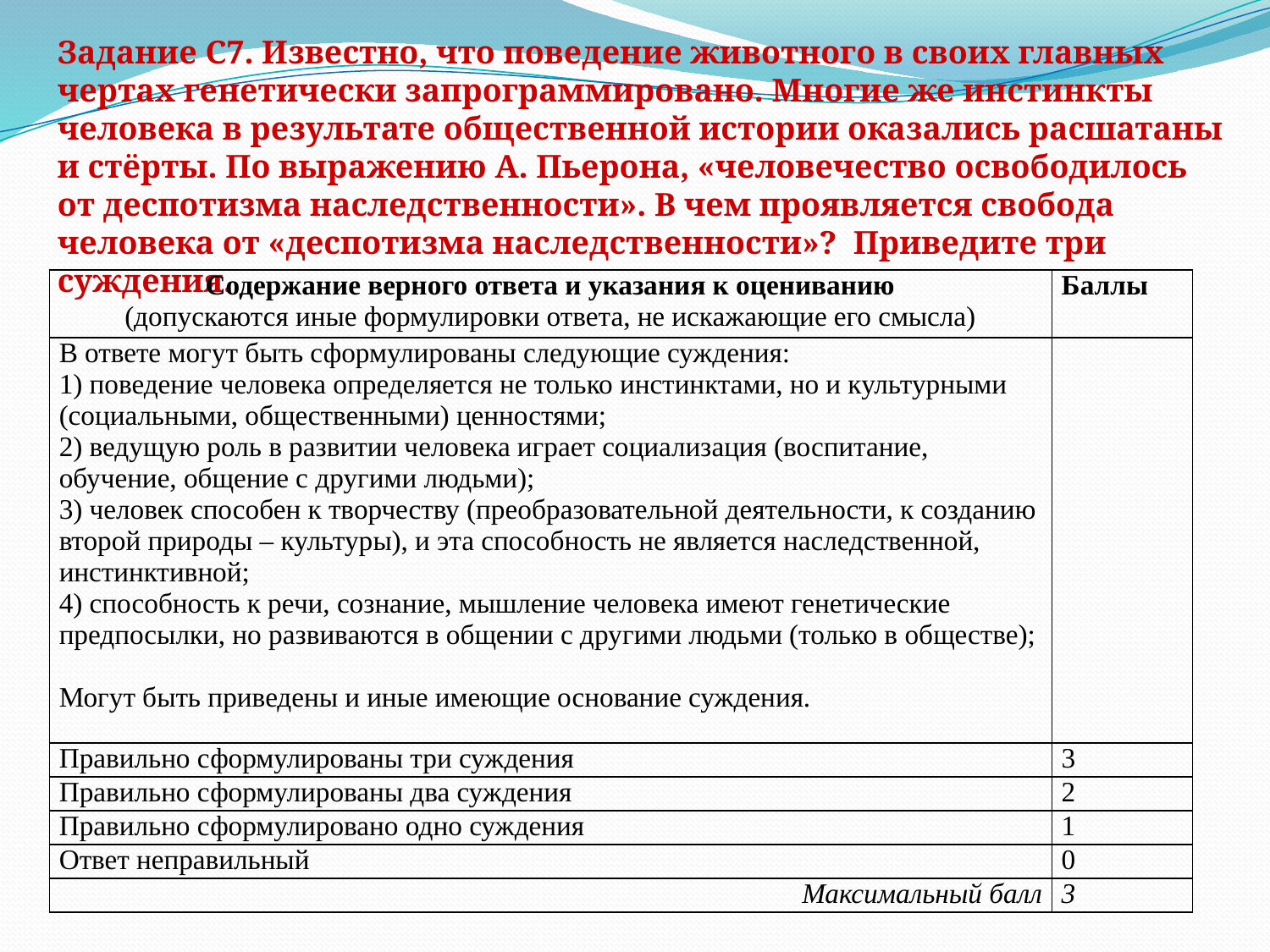

Задание С7. Известно, что поведение животного в своих главных чертах генетически запрограммировано. Многие же инстинкты человека в результате общественной истории оказались расшатаны и стёрты. По выражению А. Пьерона, «человечество освободилось от деспотизма наследственности». В чем проявляется свобода человека от «деспотизма наследственности»?  Приведите три суждения.
| Содержание верного ответа и указания к оцениванию (допускаются иные формулировки ответа, не искажающие его смысла) | Баллы |
| --- | --- |
| В ответе могут быть сформулированы следующие суждения: 1) поведение человека определяется не только инстинктами, но и культурными (социальными, общественными) ценностями; 2) ведущую роль в развитии человека играет социализация (воспитание, обучение, общение с другими людьми); 3) человек способен к творчеству (преобразовательной деятельности, к созданию второй природы – культуры), и эта способность не является наследственной, инстинктивной; 4) способность к речи, сознание, мышление человека имеют генетические предпосылки, но развиваются в общении с другими людьми (только в обществе);   Могут быть приведены и иные имеющие основание суждения. |  |
| Правильно сформулированы три суждения | 3 |
| Правильно сформулированы два суждения | 2 |
| Правильно сформулировано одно суждения | 1 |
| Ответ неправильный | 0 |
| Максимальный балл | 3 |